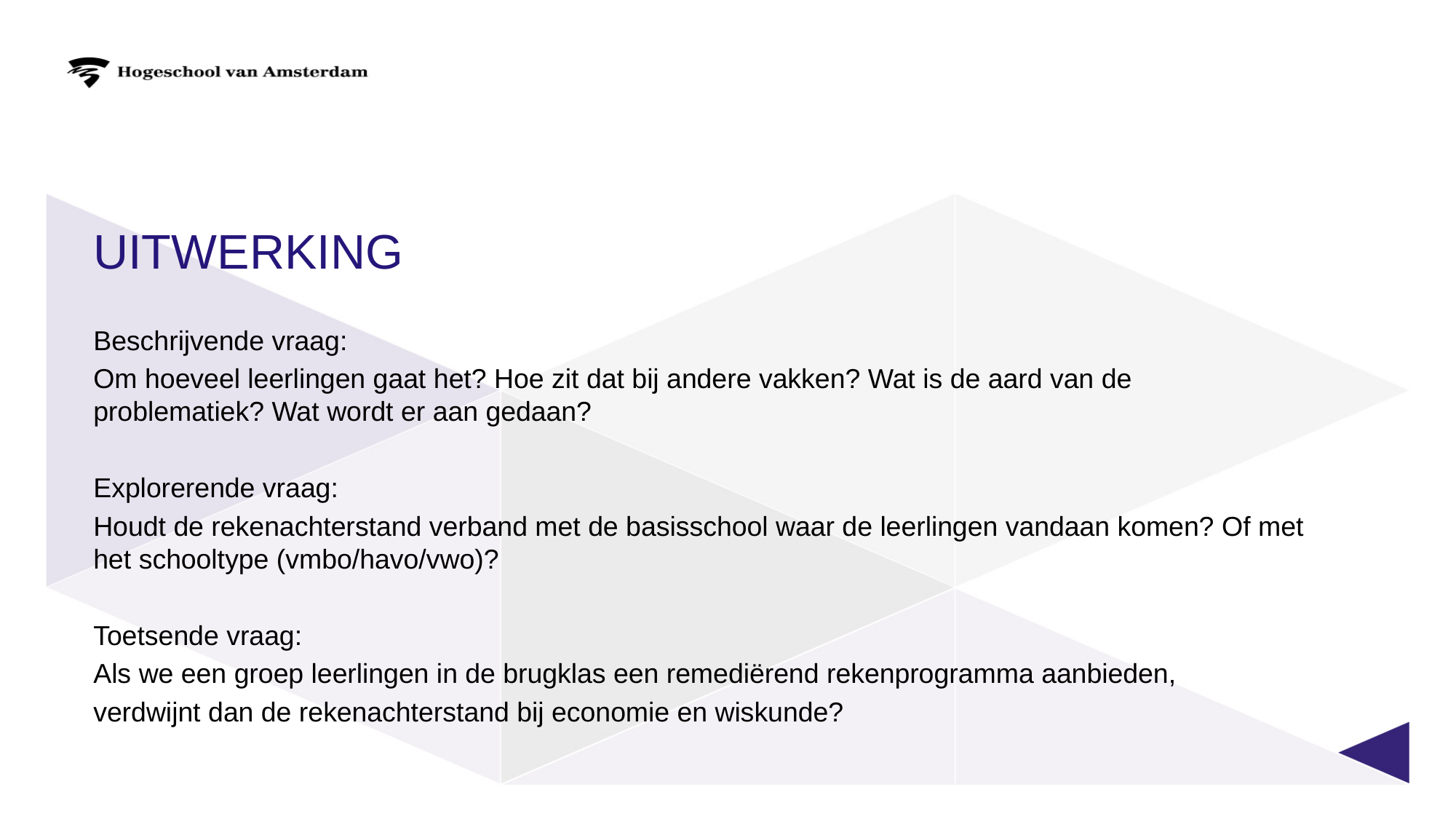

# UItwerking
Beschrijvende vraag:
Om hoeveel leerlingen gaat het? Hoe zit dat bij andere vakken? Wat is de aard van de problematiek? Wat wordt er aan gedaan?

Explorerende vraag:
Houdt de rekenachterstand verband met de basisschool waar de leerlingen vandaan komen? Of met het schooltype (vmbo/havo/vwo)?

Toetsende vraag:
Als we een groep leerlingen in de brugklas een remediërend rekenprogramma aanbieden,
verdwijnt dan de rekenachterstand bij economie en wiskunde?
7